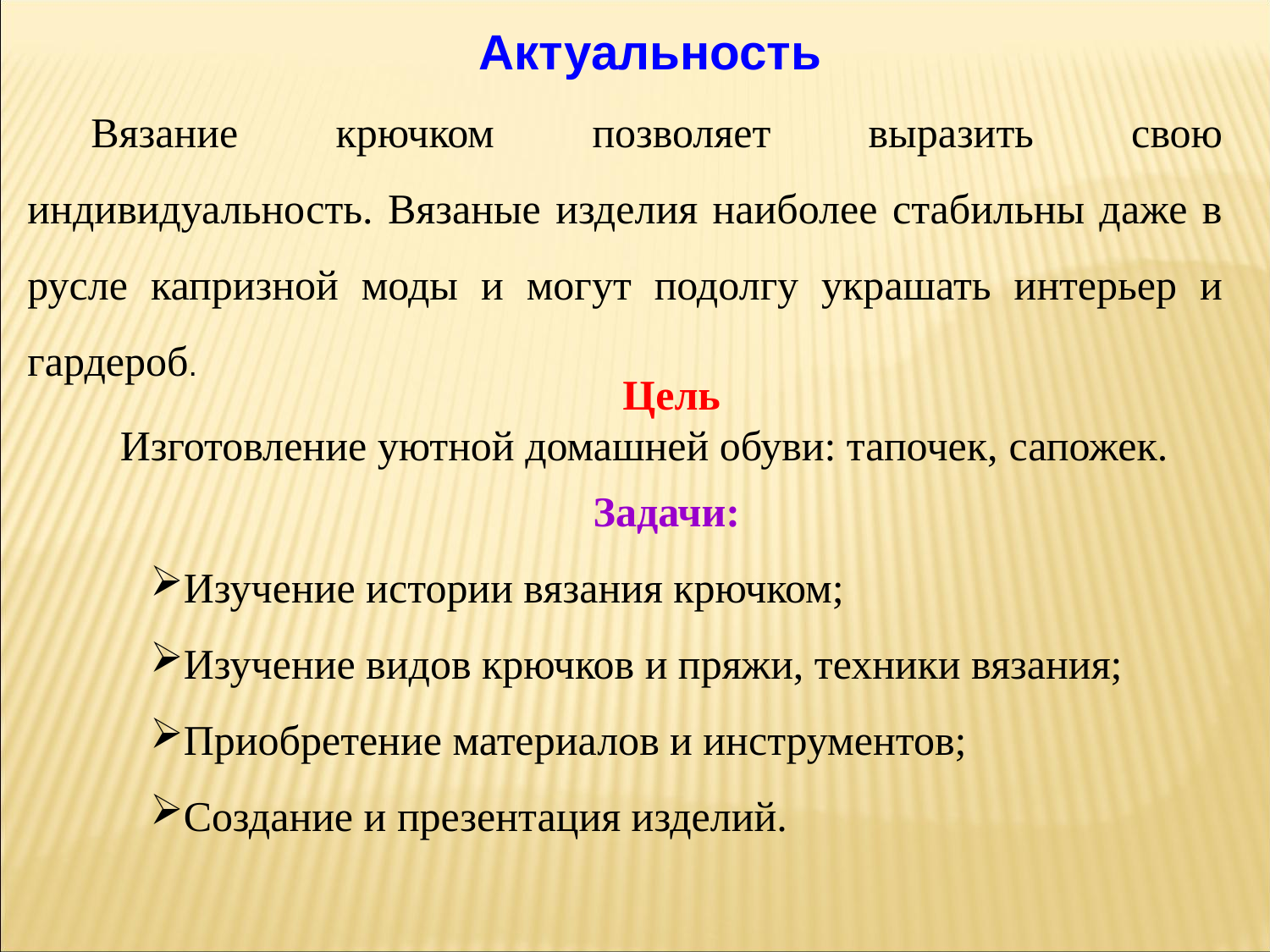

Актуальность
Вязание крючком позволяет выразить свою индивидуальность. Вязаные изделия наиболее стабильны даже в русле капризной моды и могут подолгу украшать интерьер и гардероб.
Цель
Изготовление уютной домашней обуви: тапочек, сапожек.
Задачи:
Изучение истории вязания крючком;
Изучение видов крючков и пряжи, техники вязания;
Приобретение материалов и инструментов;
Создание и презентация изделий.